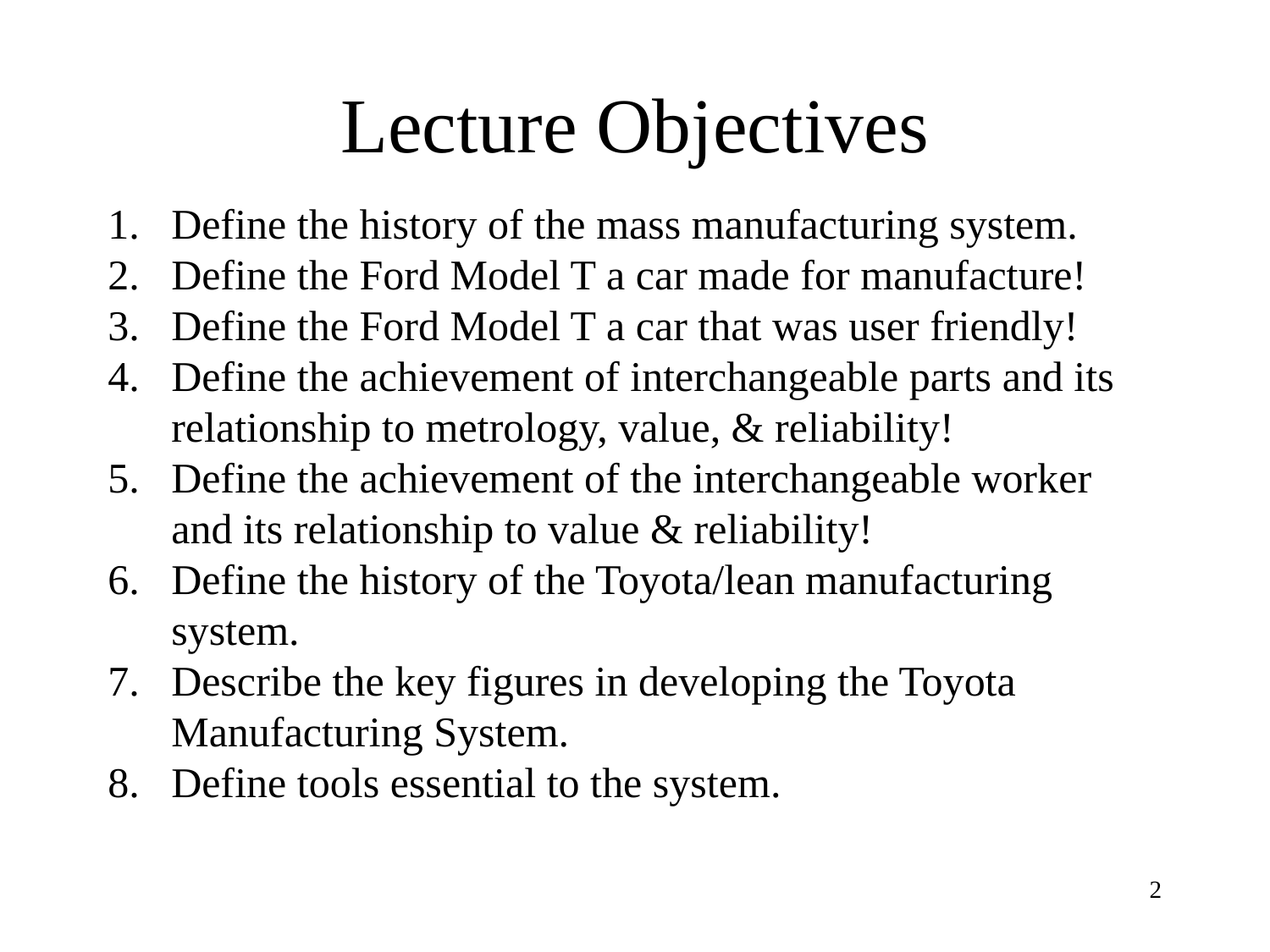

# Lecture Objectives
Define the history of the mass manufacturing system.
Define the Ford Model T a car made for manufacture!
Define the Ford Model T a car that was user friendly!
Define the achievement of interchangeable parts and its relationship to metrology, value, & reliability!
Define the achievement of the interchangeable worker and its relationship to value & reliability!
Define the history of the Toyota/lean manufacturing system.
Describe the key figures in developing the Toyota Manufacturing System.
Define tools essential to the system.

2